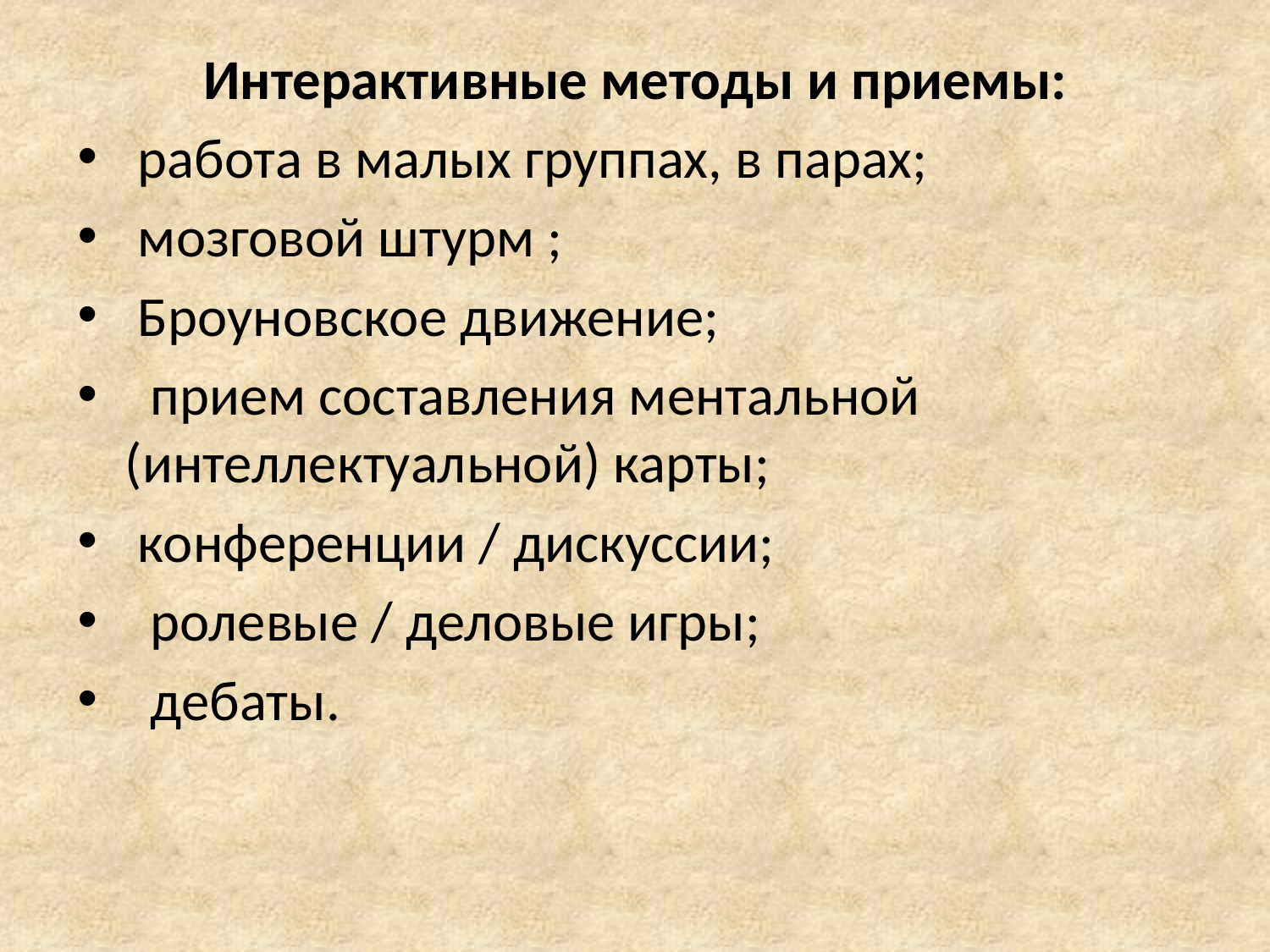

Интерактивные методы и приемы:
 работа в малых группах, в парах;
 мозговой штурм ;
 Броуновское движение;
  прием составления ментальной (интеллектуальной) карты;
 конференции / дискуссии;
  ролевые / деловые игры;
  дебаты.